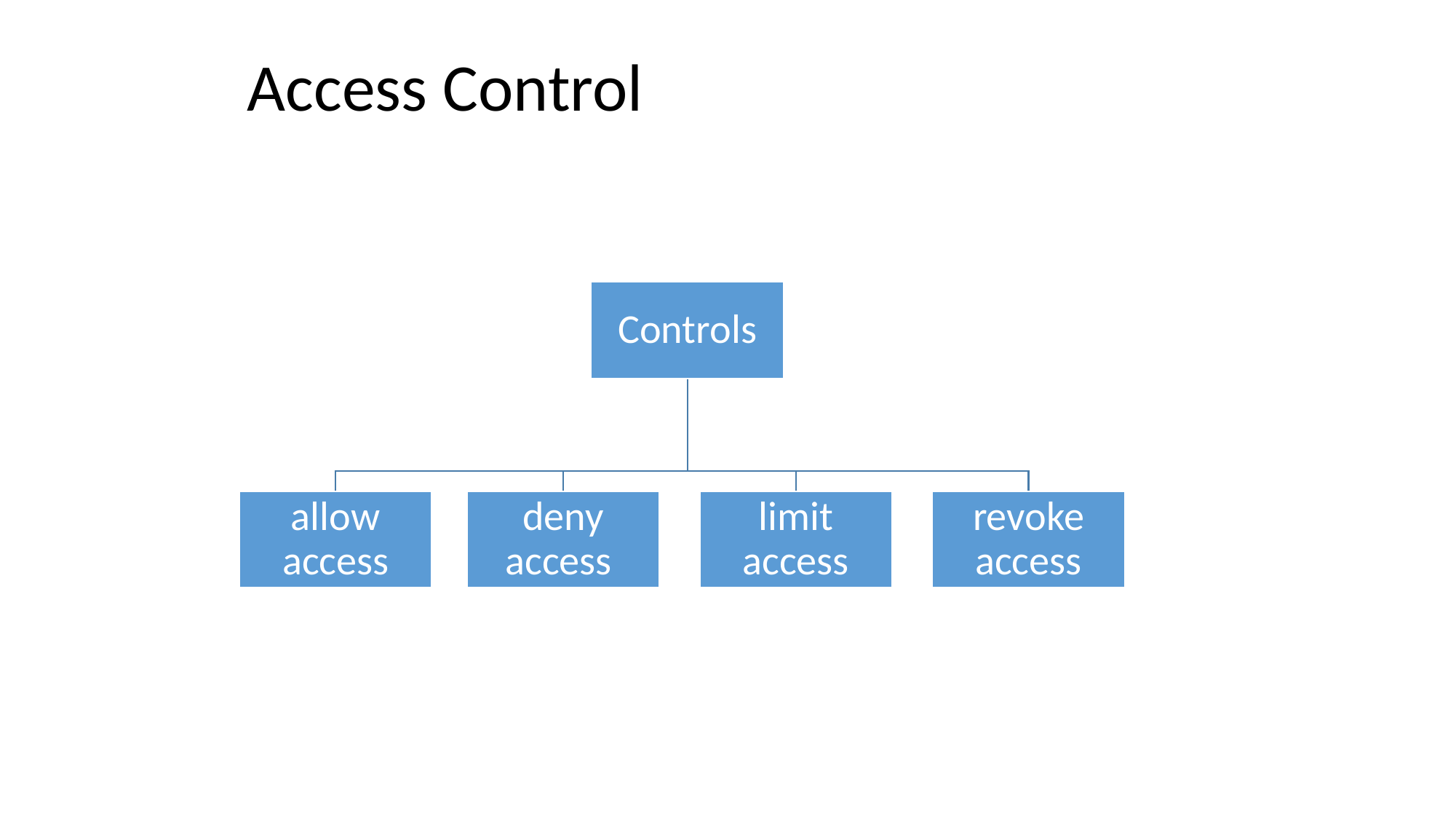

# Access Control
Controls
allow access
deny access
limit access
revoke access